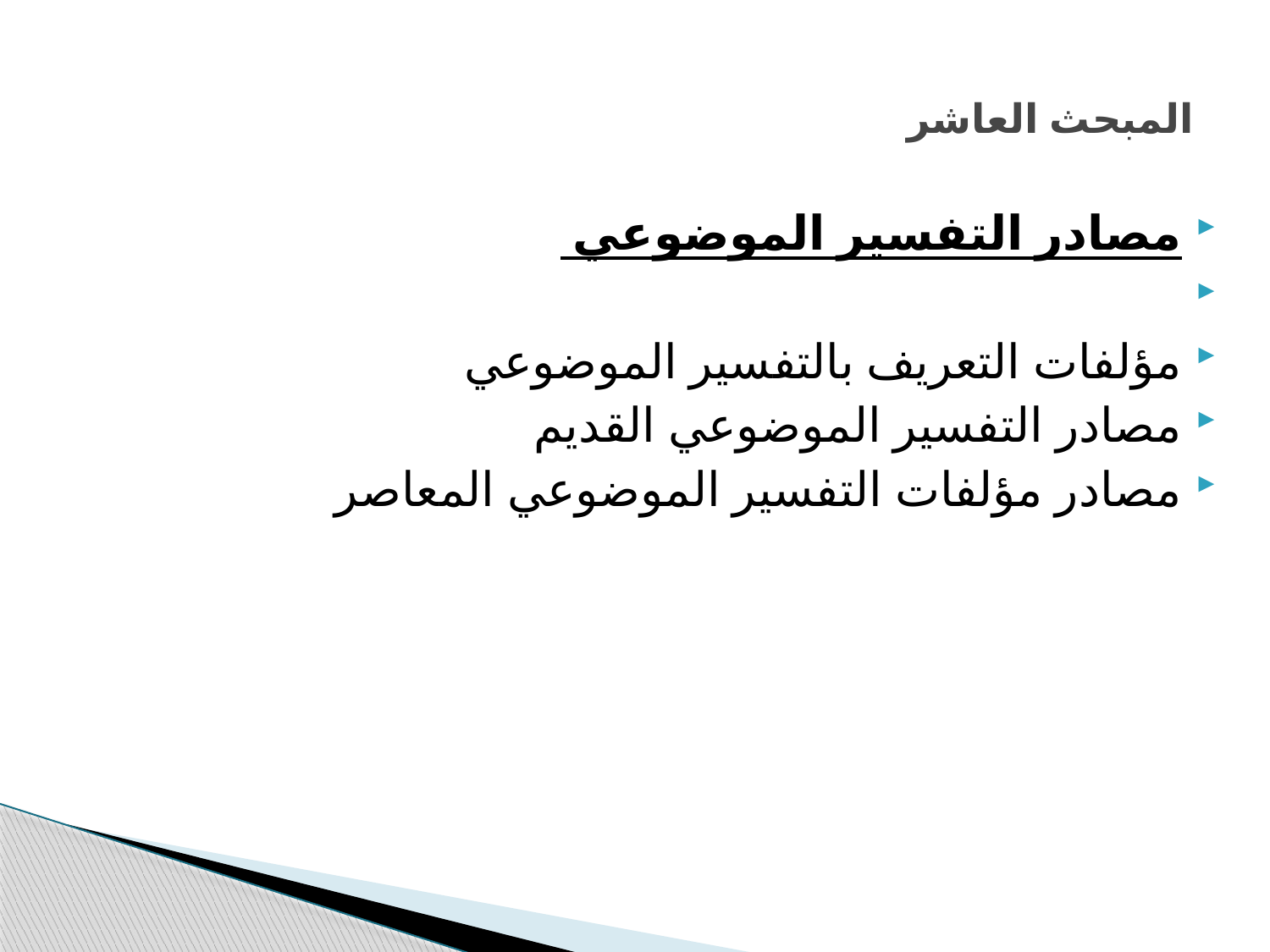

# المبحث العاشر
مصادر التفسير الموضوعي

مؤلفات التعريف بالتفسير الموضوعي
مصادر التفسير الموضوعي القديم
مصادر مؤلفات التفسير الموضوعي المعاصر